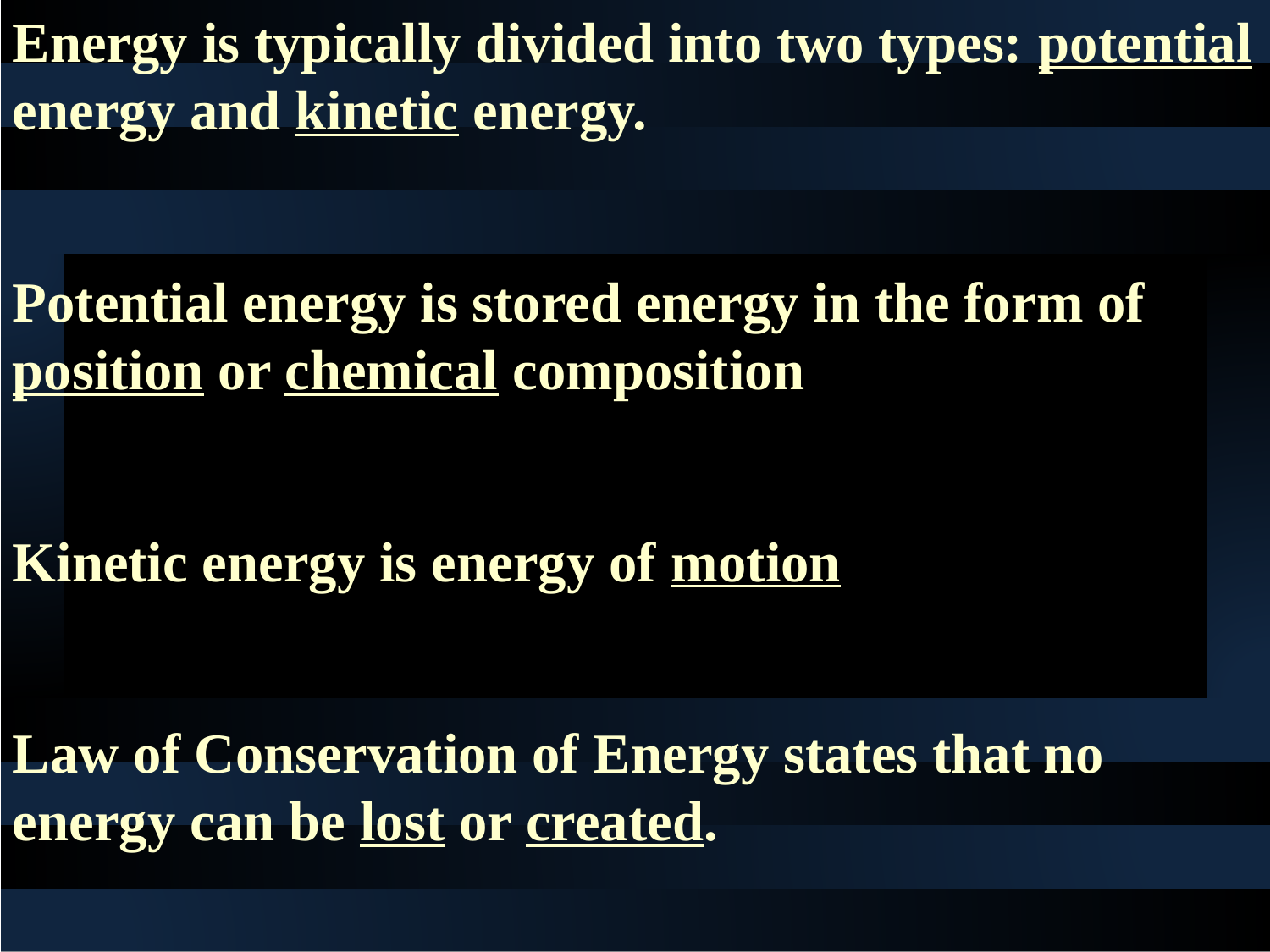

Energy is typically divided into two types: potential energy and kinetic energy.

Potential energy is stored energy in the form of position or chemical composition

Kinetic energy is energy of motion

Law of Conservation of Energy states that no energy can be lost or created.